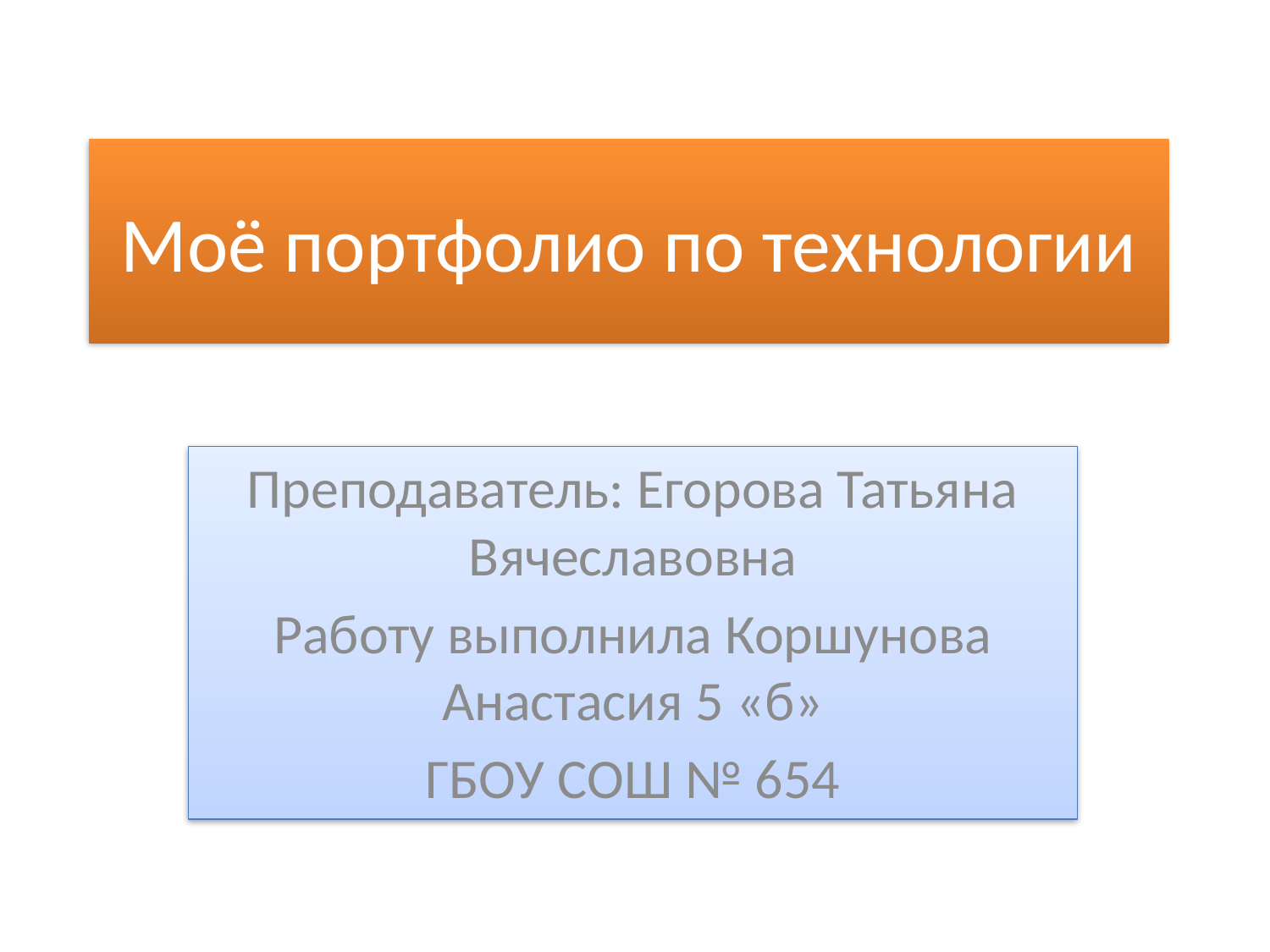

# Моё портфолио по технологии
Преподаватель: Егорова Татьяна Вячеславовна
Работу выполнила Коршунова Анастасия 5 «б»
ГБОУ СОШ № 654